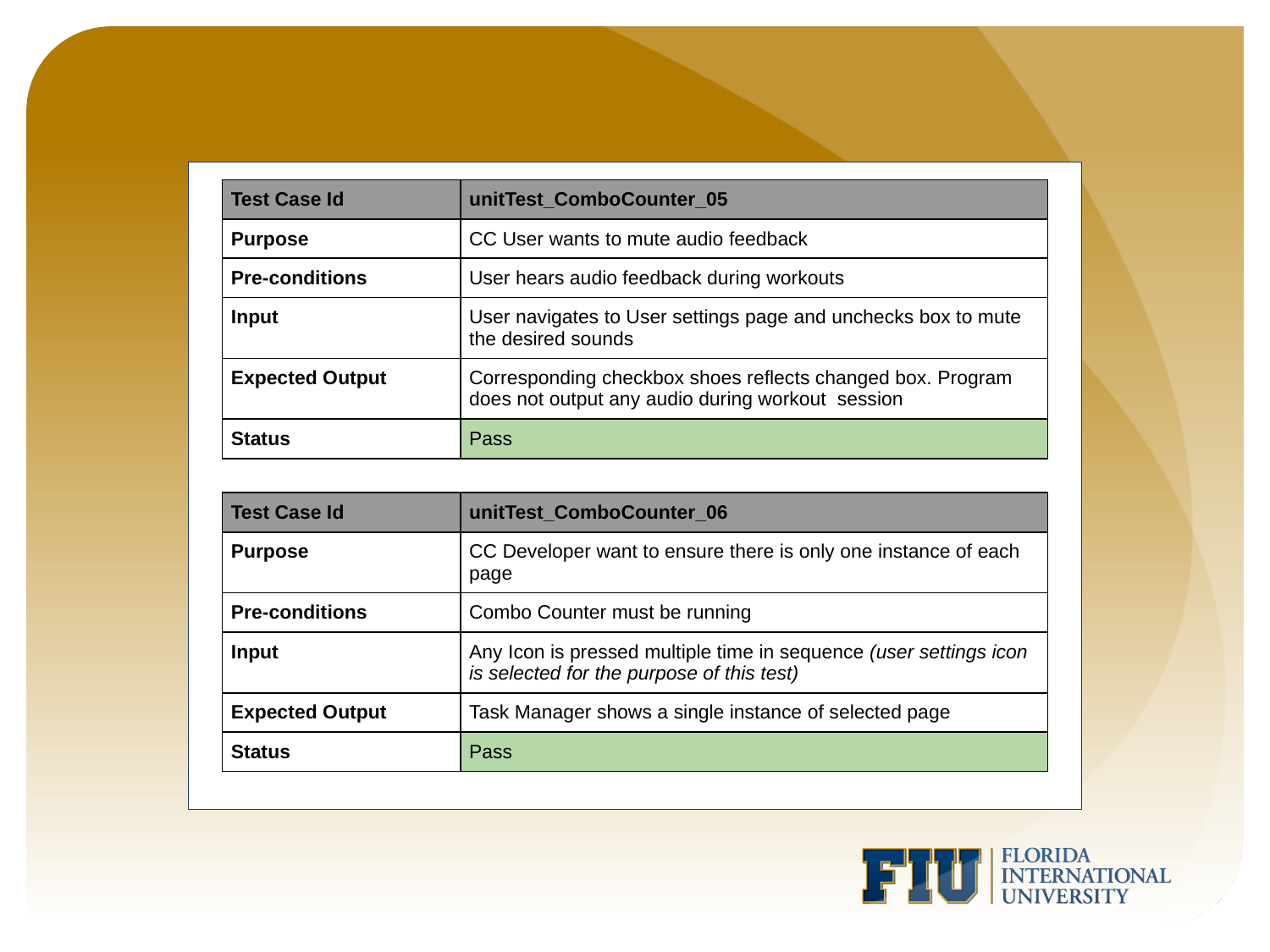

| Test Case Id | unitTest\_ComboCounter\_05 |
| --- | --- |
| Purpose | CC User wants to mute audio feedback |
| Pre-conditions | User hears audio feedback during workouts |
| Input | User navigates to User settings page and unchecks box to mute the desired sounds |
| Expected Output | Corresponding checkbox shoes reflects changed box. Program does not output any audio during workout session |
| Status | Pass |
| Test Case Id | unitTest\_ComboCounter\_06 |
| --- | --- |
| Purpose | CC Developer want to ensure there is only one instance of each page |
| Pre-conditions | Combo Counter must be running |
| Input | Any Icon is pressed multiple time in sequence (user settings icon is selected for the purpose of this test) |
| Expected Output | Task Manager shows a single instance of selected page |
| Status | Pass |